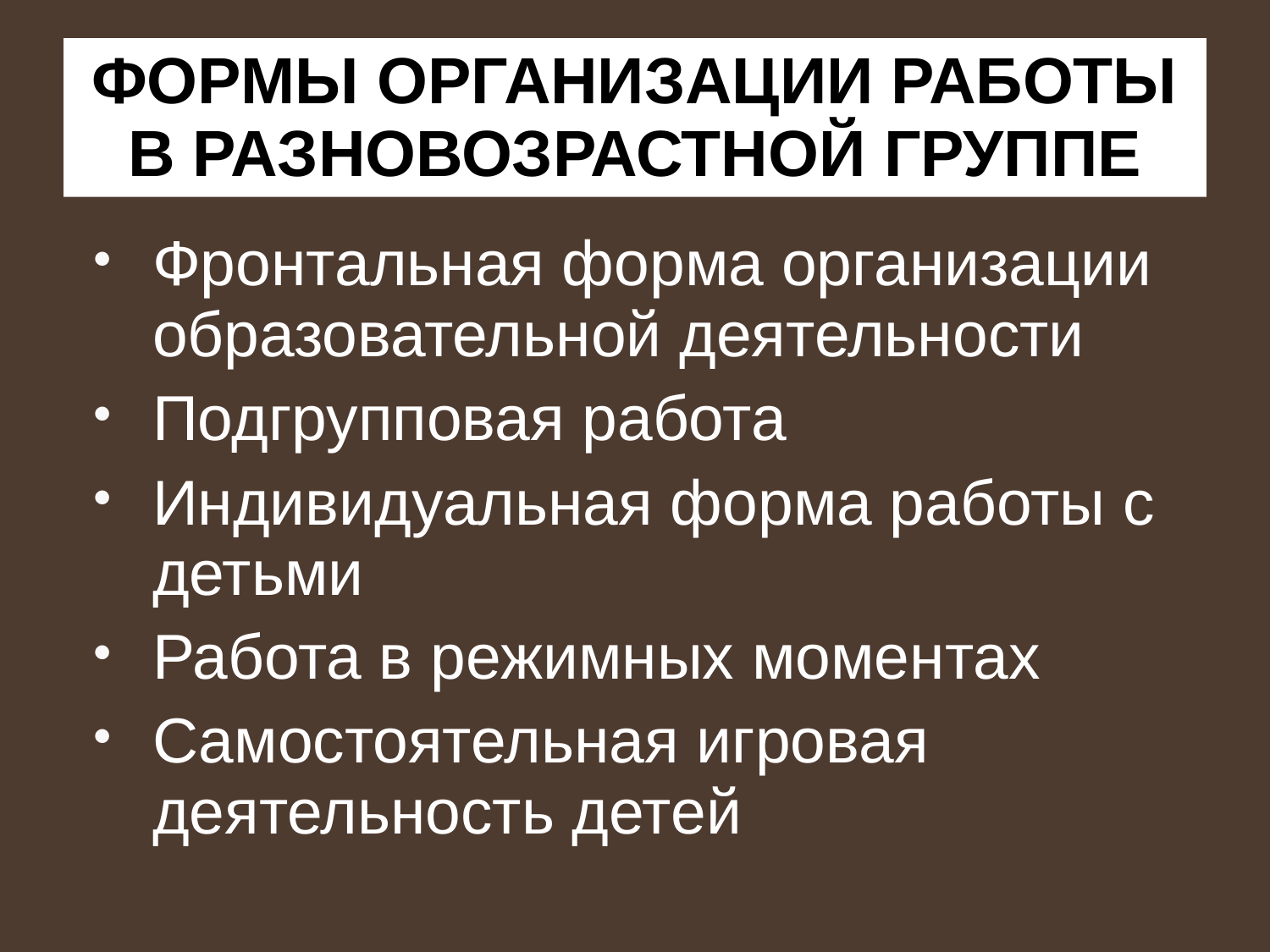

# ФОРМЫ ОРГАНИЗАЦИИ РАБОТЫ В РАЗНОВОЗРАСТНОЙ ГРУППЕ
Фронтальная форма организации образовательной деятельности
Подгрупповая работа
Индивидуальная форма работы с детьми
Работа в режимных моментах
Самостоятельная игровая деятельность детей